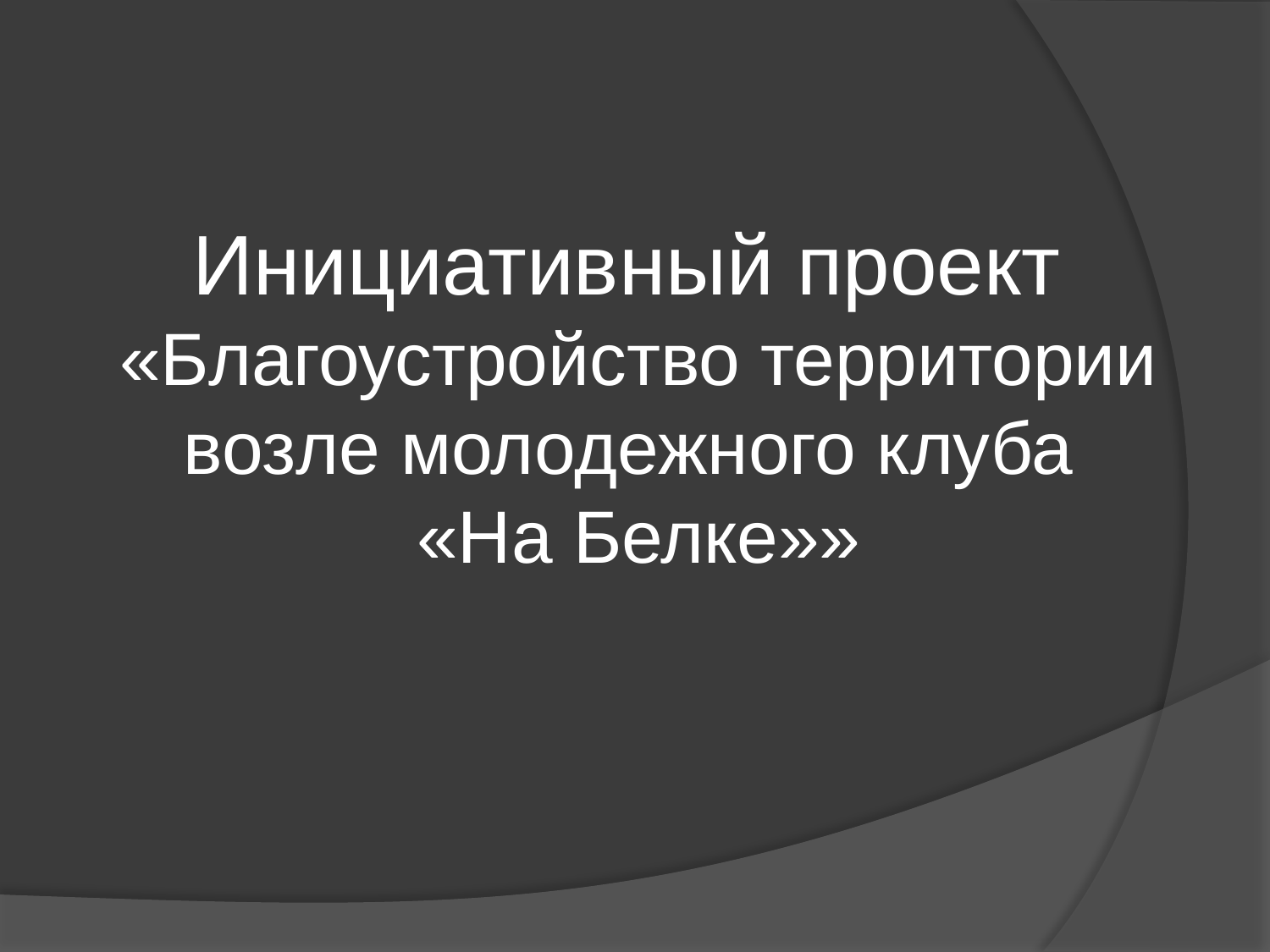

Инициативный проект
«Благоустройство территории возле молодежного клуба
«На Белке»»